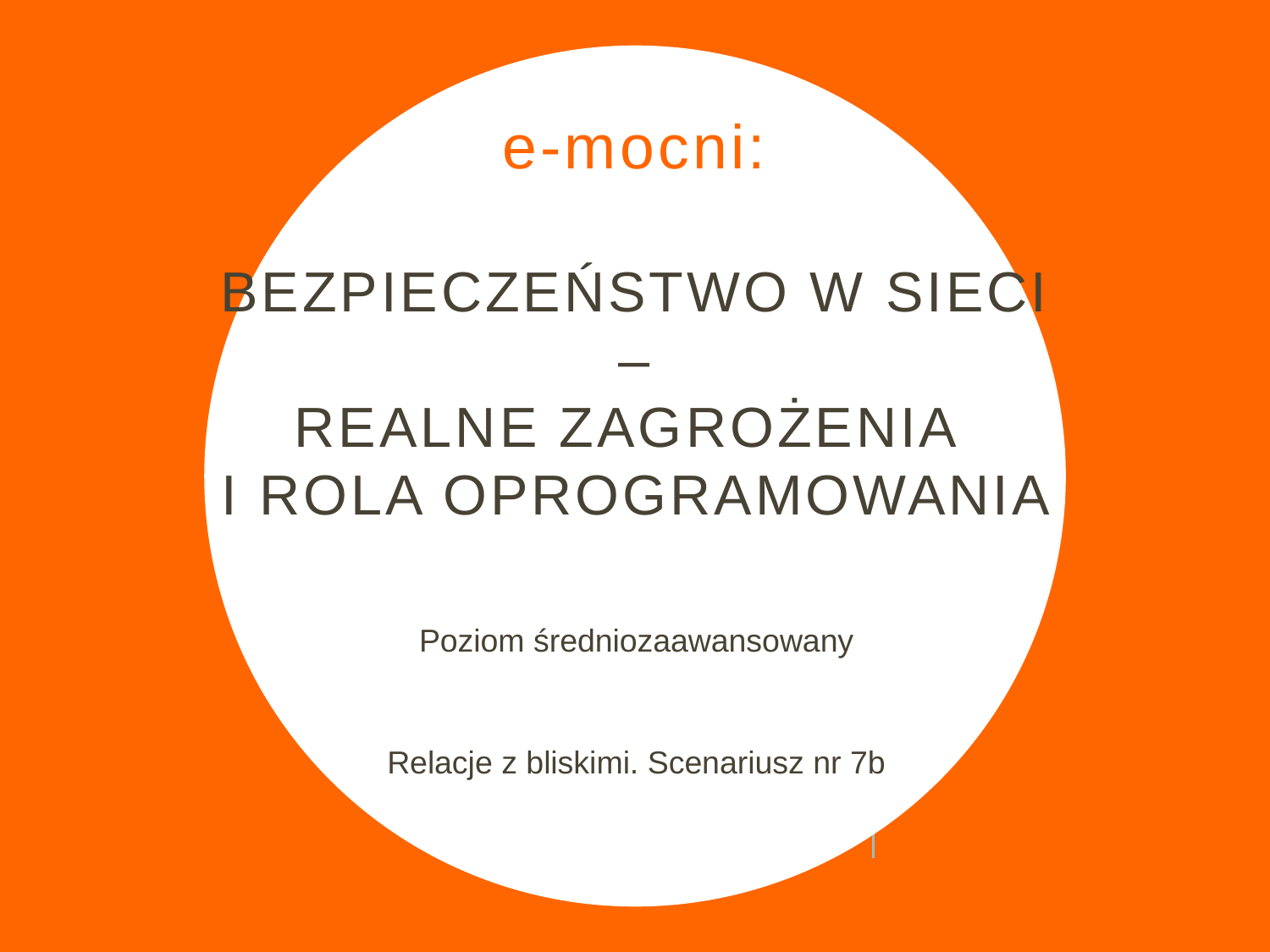

# e-mocni: bezpieczeństwo w sieci – realne zagrożenia i rola oprogramowania
Poziom średniozaawansowany

Relacje z bliskimi. Scenariusz nr 7b